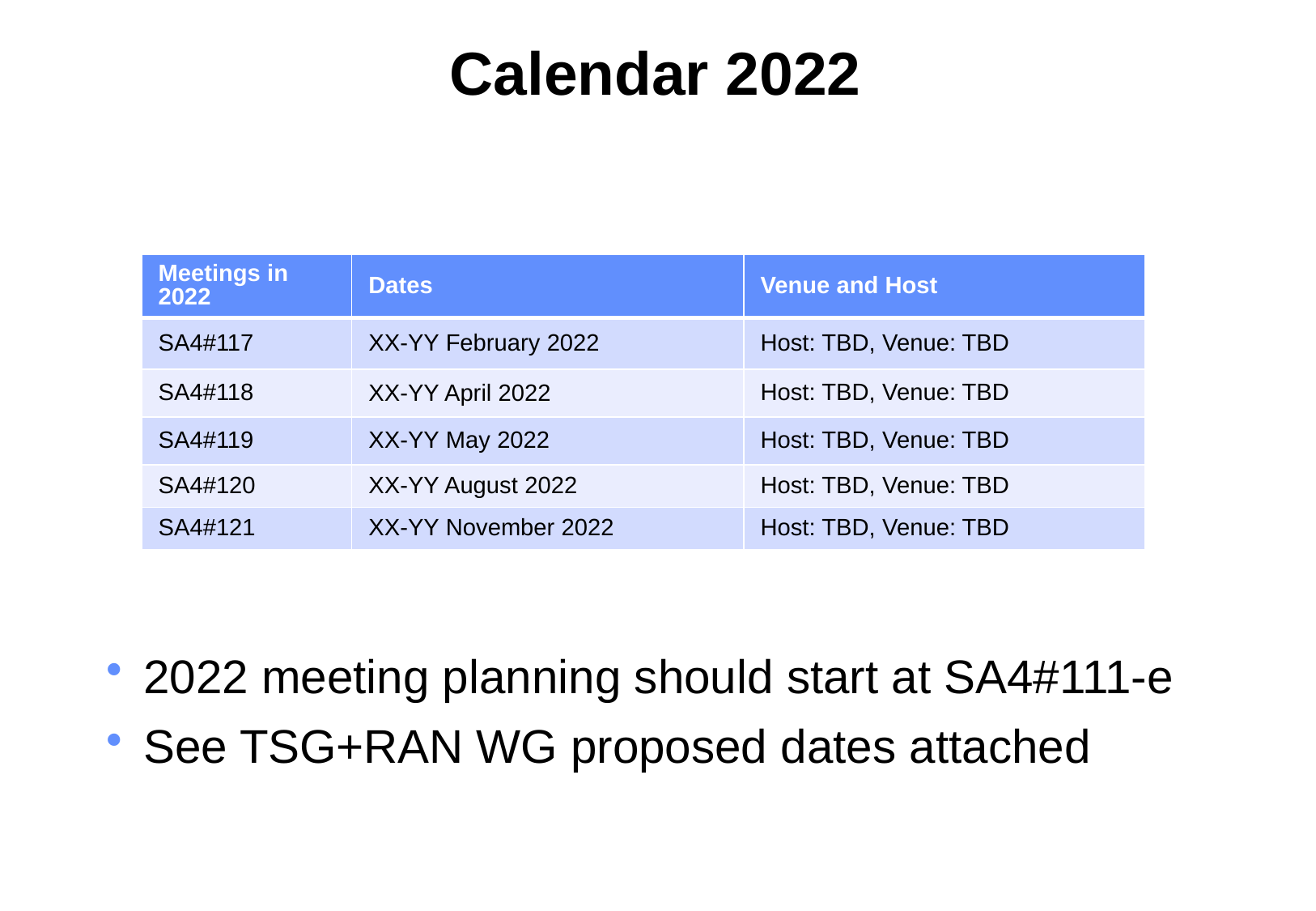

# Calendar 2022
| Meetings in 2022 | Dates | Venue and Host |
| --- | --- | --- |
| SA4#117 | XX-YY February 2022 | Host: TBD, Venue: TBD |
| SA4#118 | XX-YY April 2022 | Host: TBD, Venue: TBD |
| SA4#119 | XX-YY May 2022 | Host: TBD, Venue: TBD |
| SA4#120 | XX-YY August 2022 | Host: TBD, Venue: TBD |
| SA4#121 | XX-YY November 2022 | Host: TBD, Venue: TBD |
2022 meeting planning should start at SA4#111-e
See TSG+RAN WG proposed dates attached